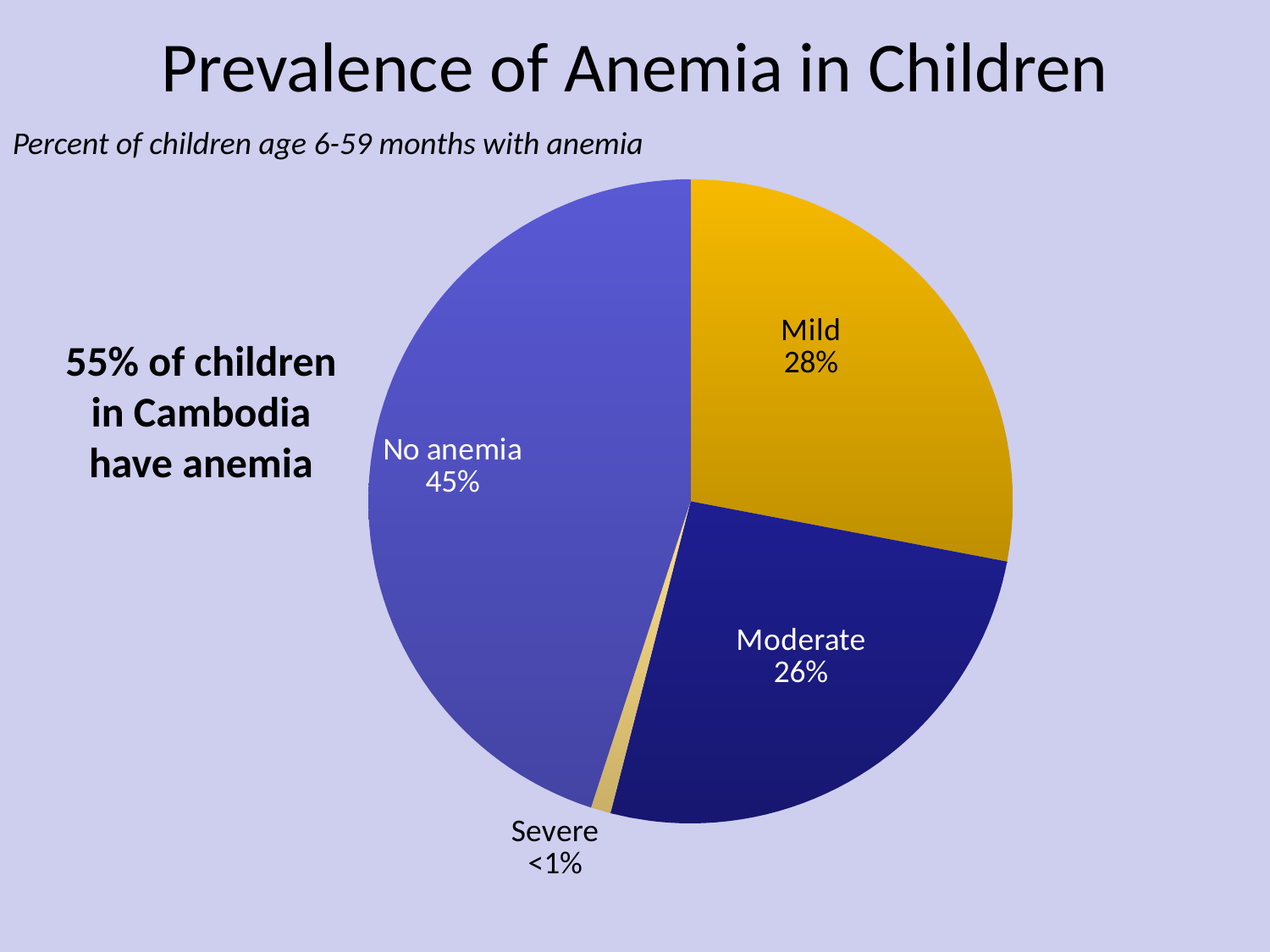

# Prevalence of Anemia in Children
Percent of children age 6-59 months with anemia

### Chart

| Category | Column1 |
|---|---|
| Mild | 28.0 |
| Moderate | 26.0 |
| Severe | 1.0 |
| No anemia | 45.0 |
55% of children in Cambodia have anemia